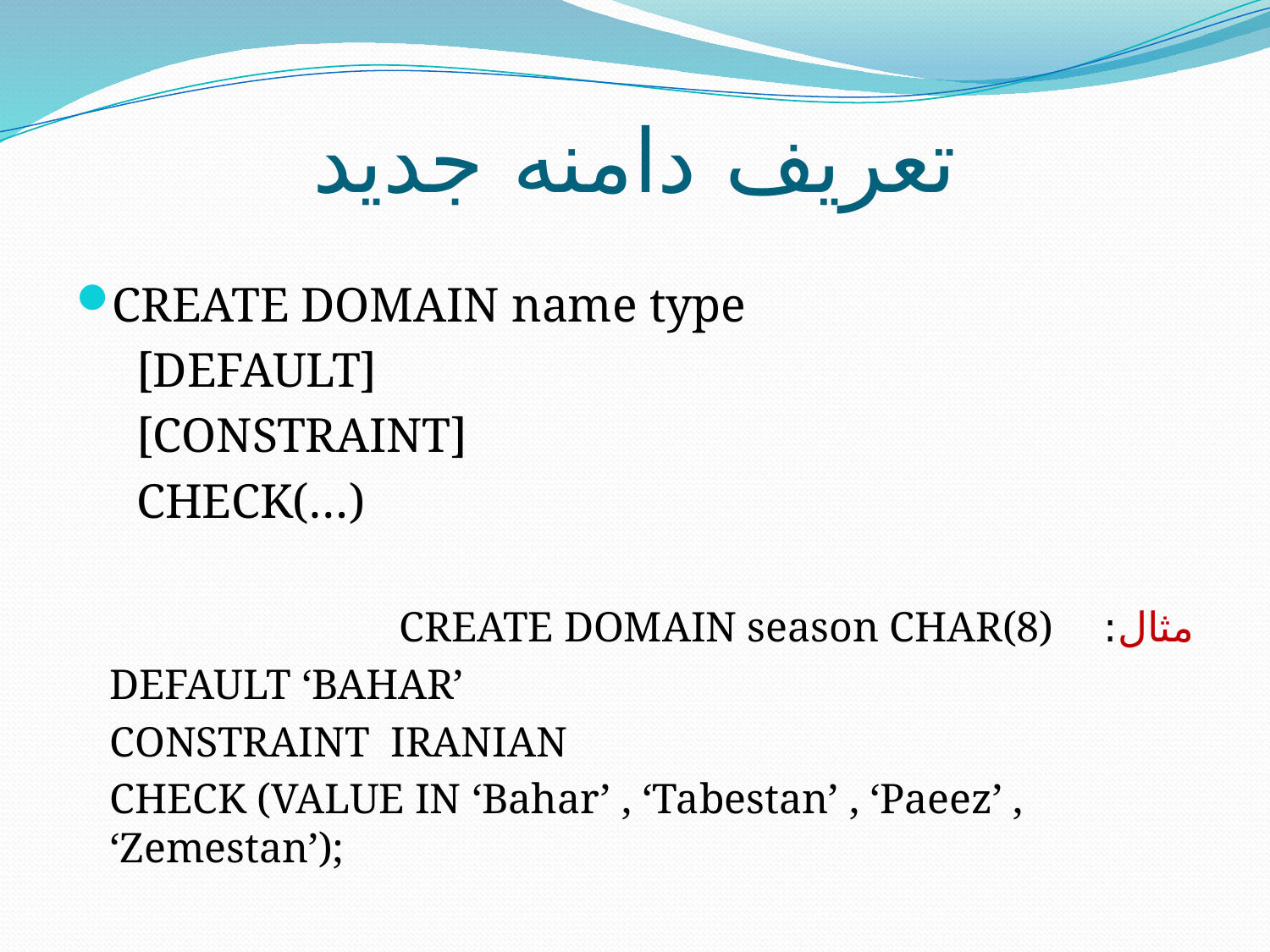

# تعريف دامنه جديد
CREATE DOMAIN name type
     [DEFAULT]
     [CONSTRAINT]
     CHECK(…)

مثال:			CREATE DOMAIN season CHAR(8)
		DEFAULT ‘BAHAR’
		CONSTRAINT  IRANIAN
		CHECK (VALUE IN ‘Bahar’ , ‘Tabestan’ , ‘Paeez’ , 	‘Zemestan’);